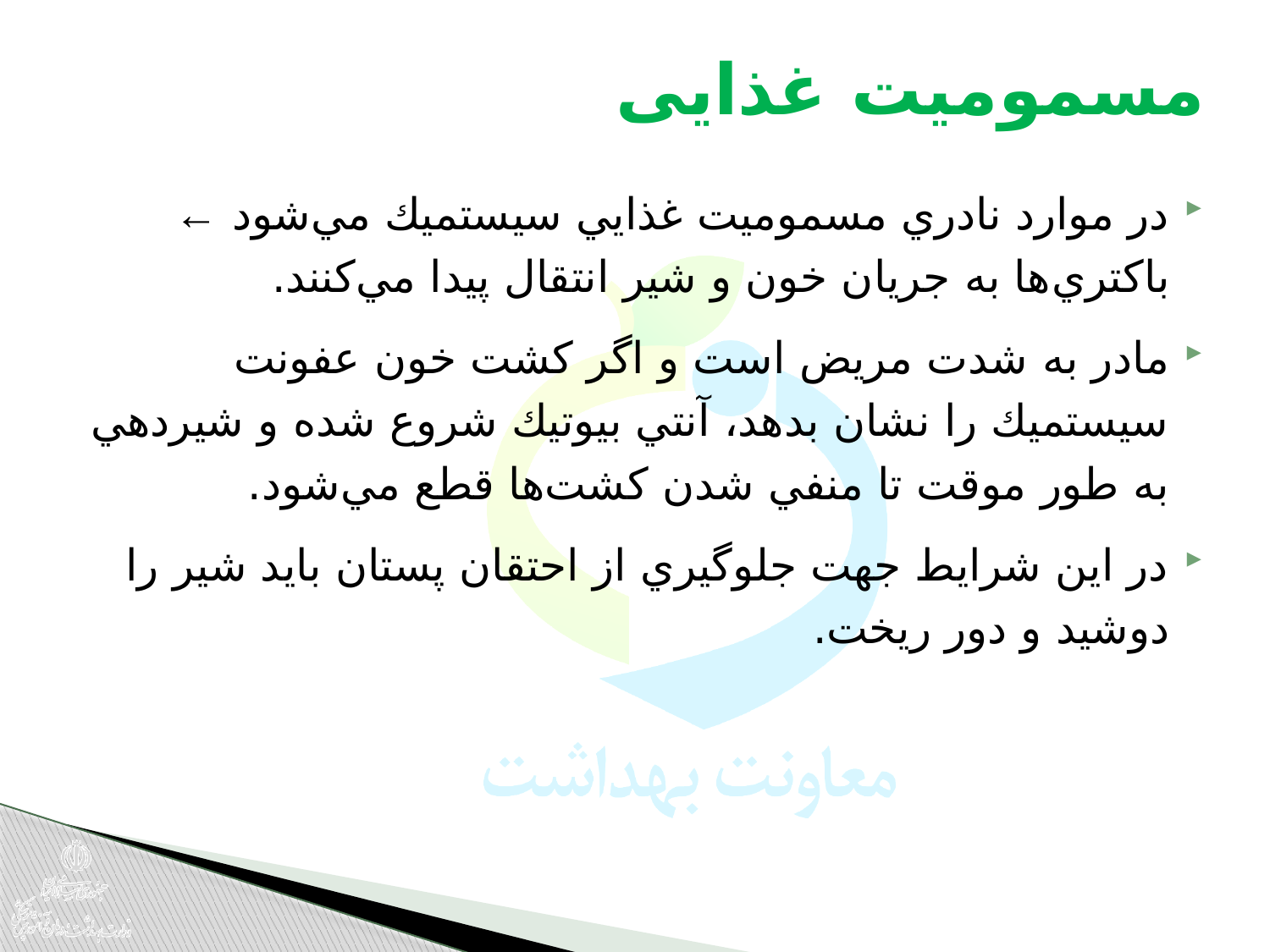

# مسمومیت غذایی
در موارد نادري مسموميت غذایي سيستميك مي‌شود ← باكتري‌ها به جريان خون و شير انتقال پيدا مي‌كنند.
مادر به شدت مريض است و اگر كشت خون عفونت سيستميك را نشان بدهد، آنتي بيوتيك شروع شده و شيردهي به طور موقت تا منفي شدن كشت‌ها قطع مي‌شود.
در اين شرايط جهت جلوگيري از احتقان پستان بايد شير را دوشيد و دور ريخت.